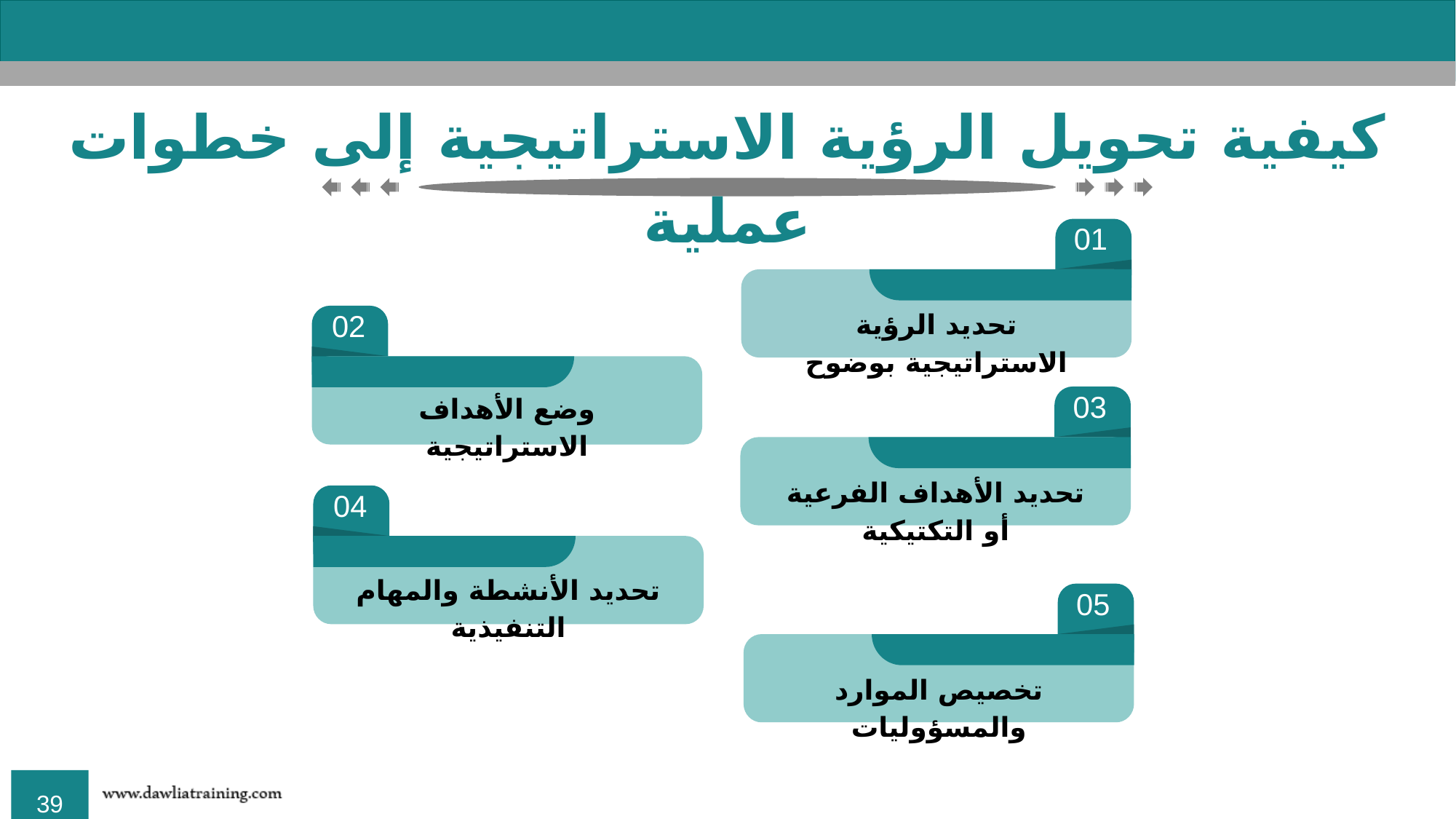

كيفية تحويل الرؤية الاستراتيجية إلى خطوات عملية

01

تحديد الرؤية الاستراتيجية بوضوح
02

وضع الأهداف الاستراتيجية
03

تحديد الأهداف الفرعية أو التكتيكية
04

تحديد الأنشطة والمهام التنفيذية
05

تخصيص الموارد والمسؤوليات